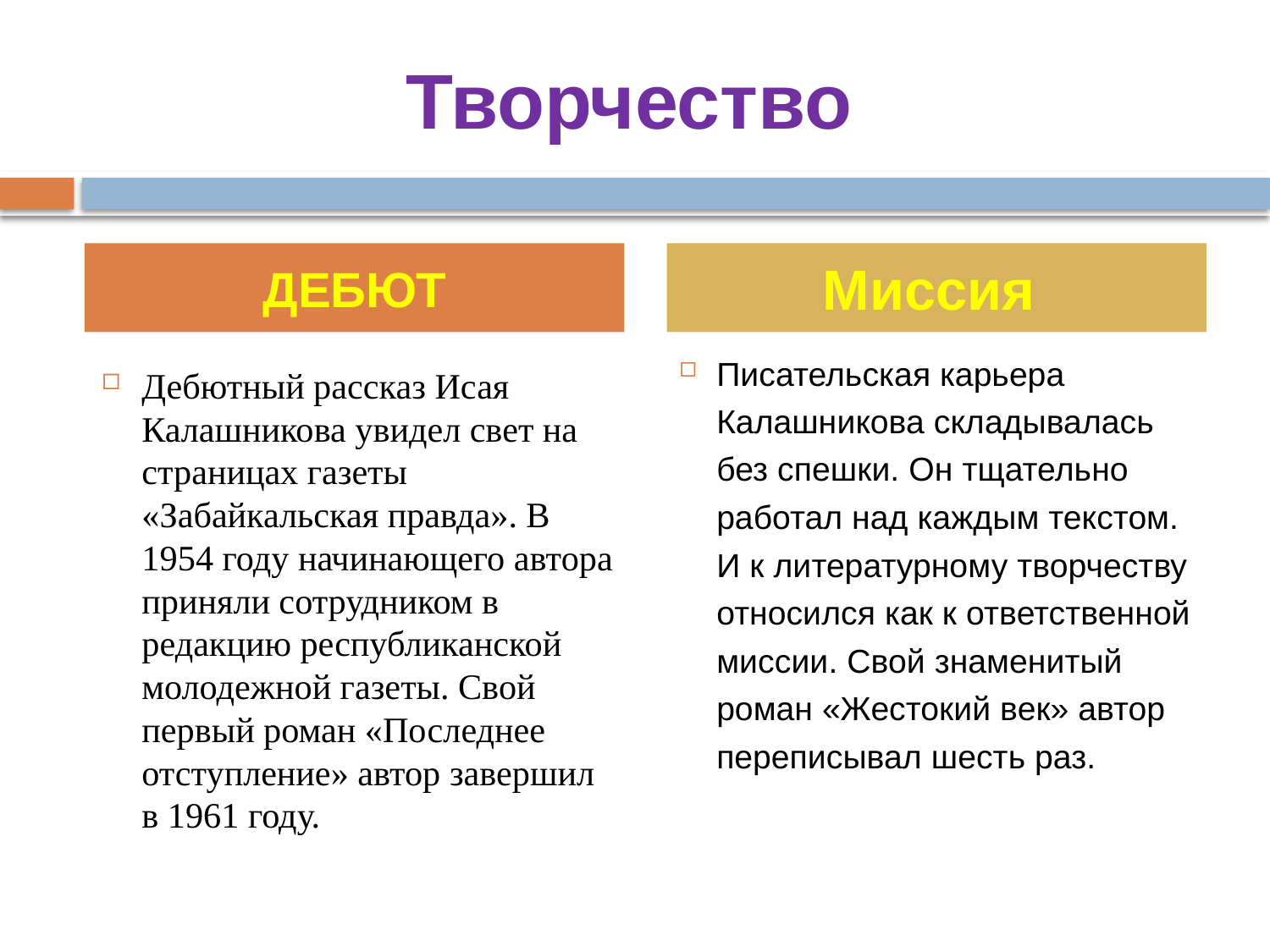

# Творчество
ДЕБЮТ
Миссия
Писательская карьера Калашникова складывалась без спешки. Он тщательно работал над каждым текстом. И к литературному творчеству относился как к ответственной миссии. Свой знаменитый роман «Жестокий век» автор переписывал шесть раз.
Дебютный рассказ Исая Калашникова увидел свет на страницах газеты «Забайкальская правда». В 1954 году начинающего автора приняли сотрудником в редакцию республиканской молодежной газеты. Свой первый роман «Последнее отступление» автор завершил в 1961 году.